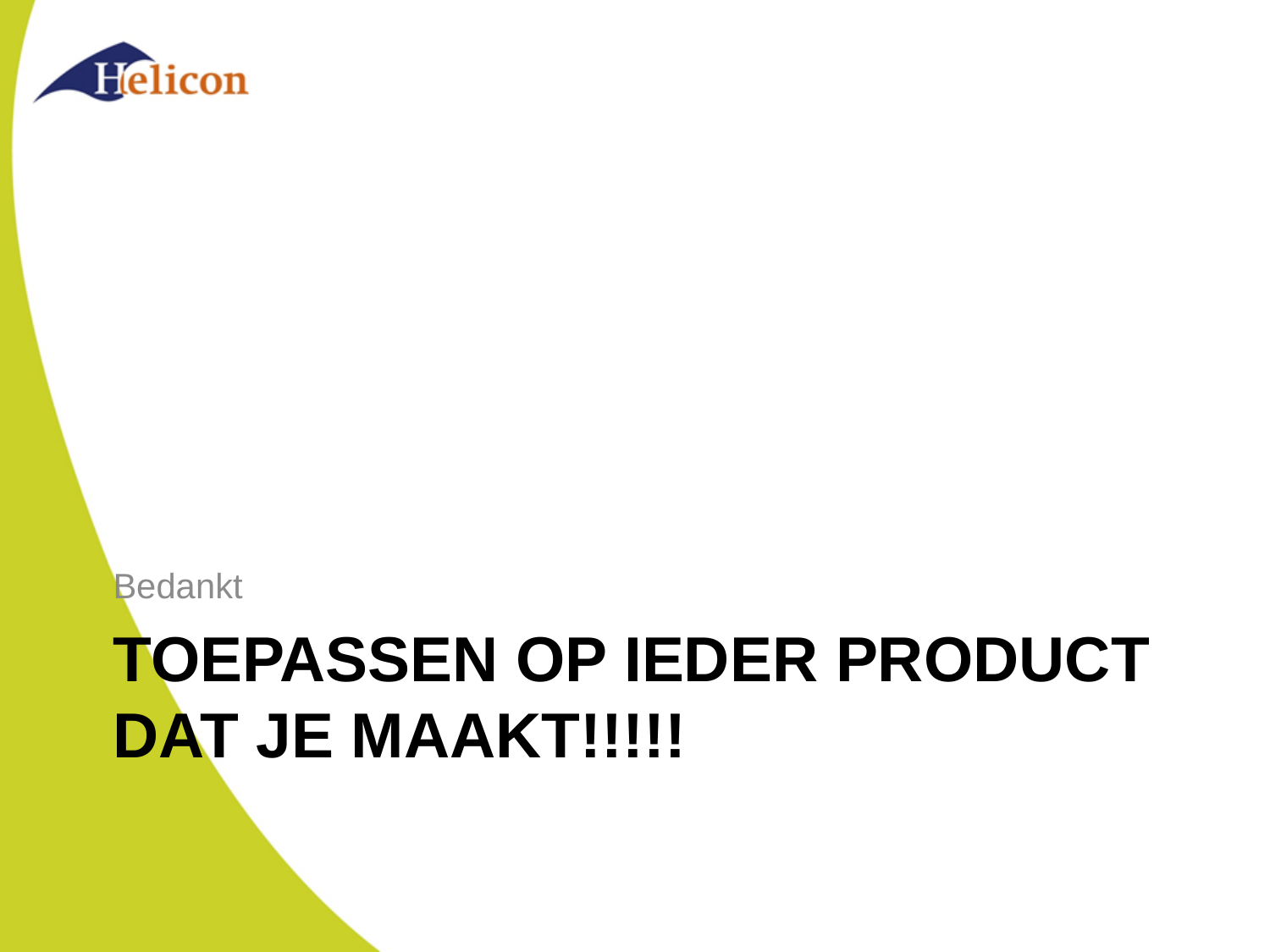

Bedankt
# Toepassen op ieder product dat je maakt!!!!!